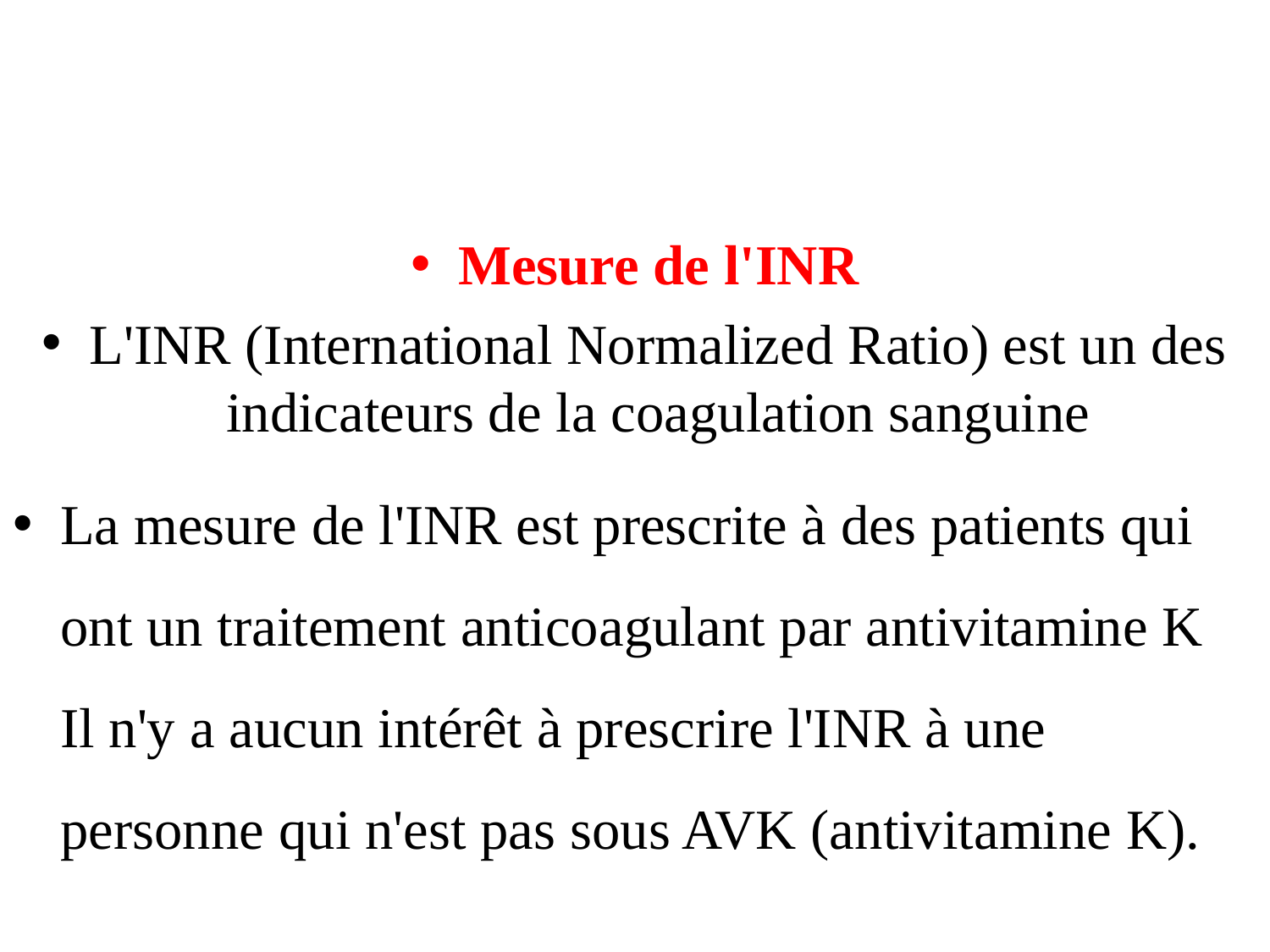

#
Mesure de l'INR
L'INR (International Normalized Ratio) est un des indicateurs de la coagulation sanguine
La mesure de l'INR est prescrite à des patients qui ont un traitement anticoagulant par antivitamine K
Il n'y a aucun intérêt à prescrire l'INR à une personne qui n'est pas sous AVK (antivitamine K).